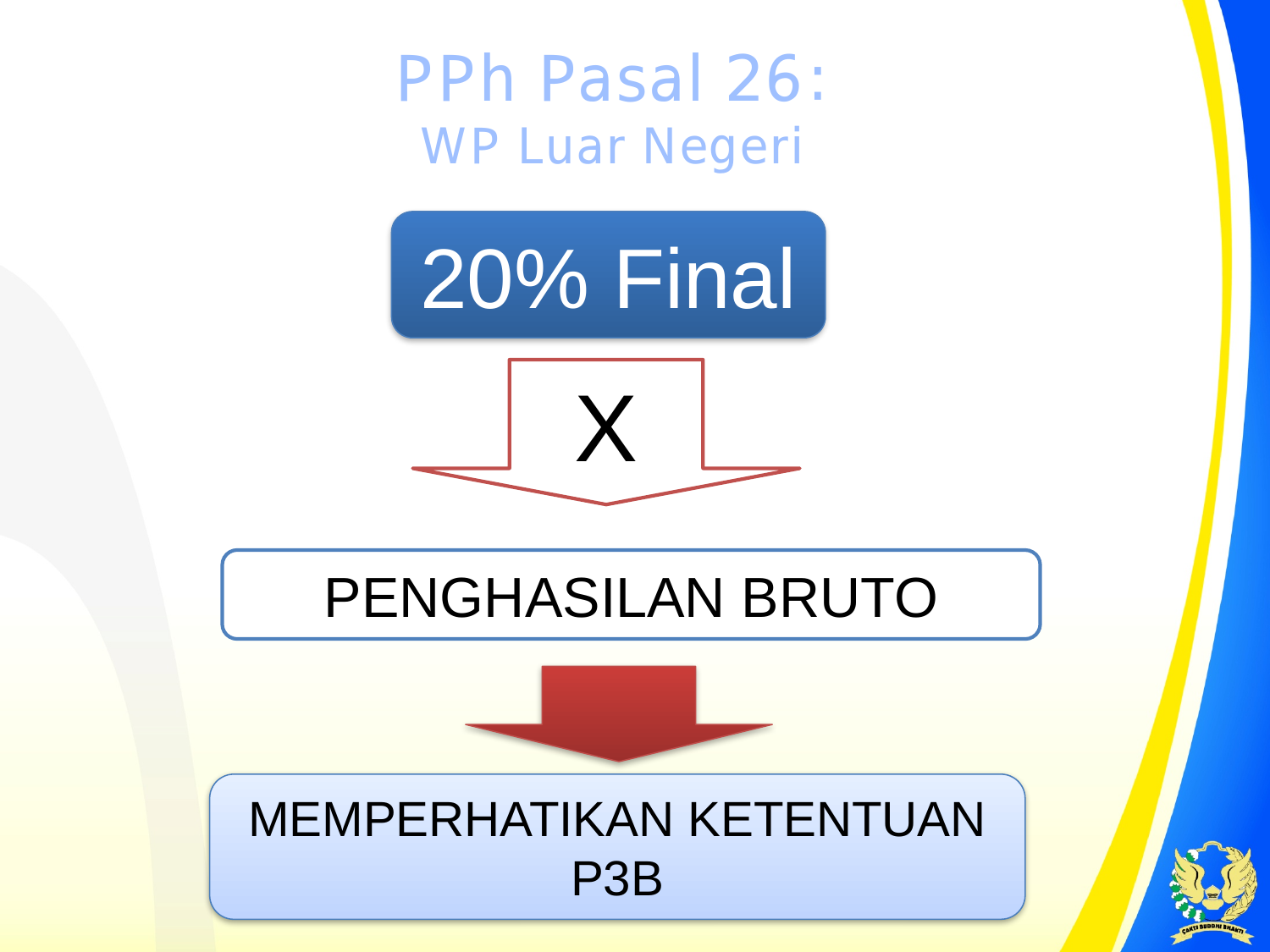

PPh Pasal 26:
WP Luar Negeri
20% Final
X
PENGHASILAN BRUTO

MEMPERHATIKAN KETENTUAN P3B